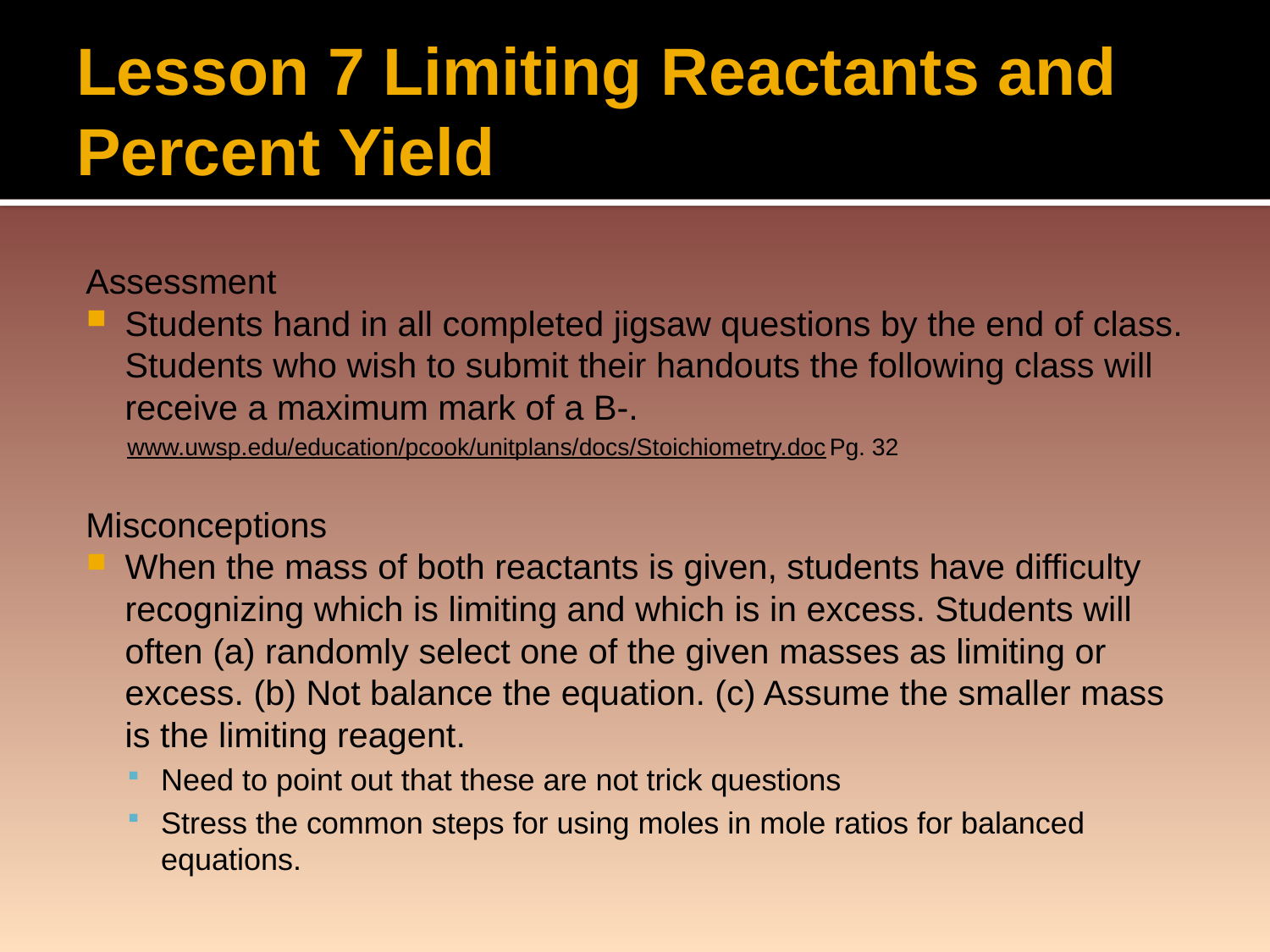

# Lesson 7 Limiting Reactants and Percent Yield
Assessment
Students hand in all completed jigsaw questions by the end of class. Students who wish to submit their handouts the following class will receive a maximum mark of a B-.
www.uwsp.edu/education/pcook/unitplans/docs/Stoichiometry.doc Pg. 32

Misconceptions
When the mass of both reactants is given, students have difficulty recognizing which is limiting and which is in excess. Students will often (a) randomly select one of the given masses as limiting or excess. (b) Not balance the equation. (c) Assume the smaller mass is the limiting reagent.
Need to point out that these are not trick questions
Stress the common steps for using moles in mole ratios for balanced equations.